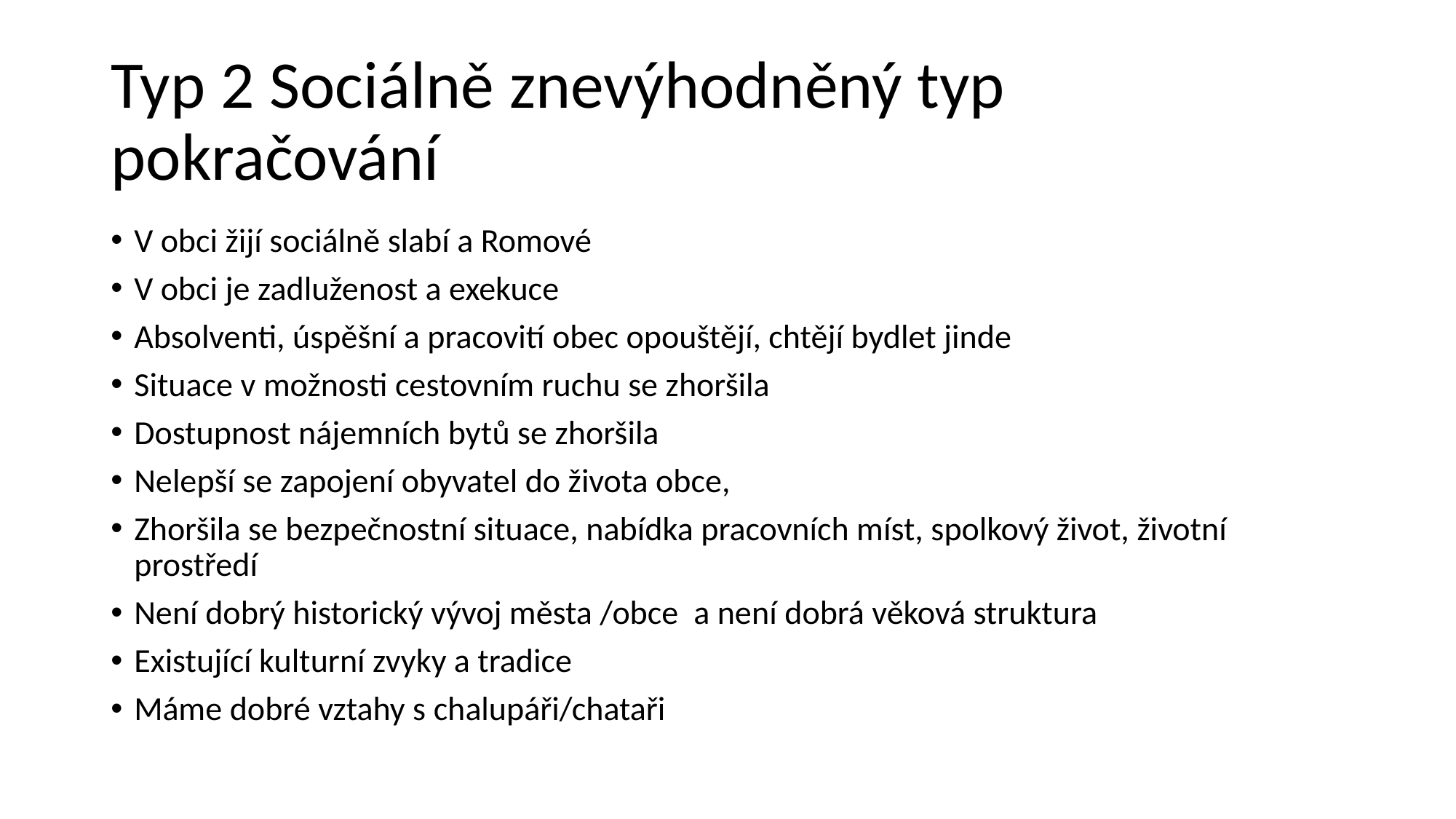

# Typ 2 Sociálně znevýhodněný typ pokračování
V obci žijí sociálně slabí a Romové
V obci je zadluženost a exekuce
Absolventi, úspěšní a pracovití obec opouštějí, chtějí bydlet jinde
Situace v možnosti cestovním ruchu se zhoršila
Dostupnost nájemních bytů se zhoršila
Nelepší se zapojení obyvatel do života obce,
Zhoršila se bezpečnostní situace, nabídka pracovních míst, spolkový život, životní prostředí
Není dobrý historický vývoj města /obce  a není dobrá věková struktura
Existující kulturní zvyky a tradice
Máme dobré vztahy s chalupáři/chataři